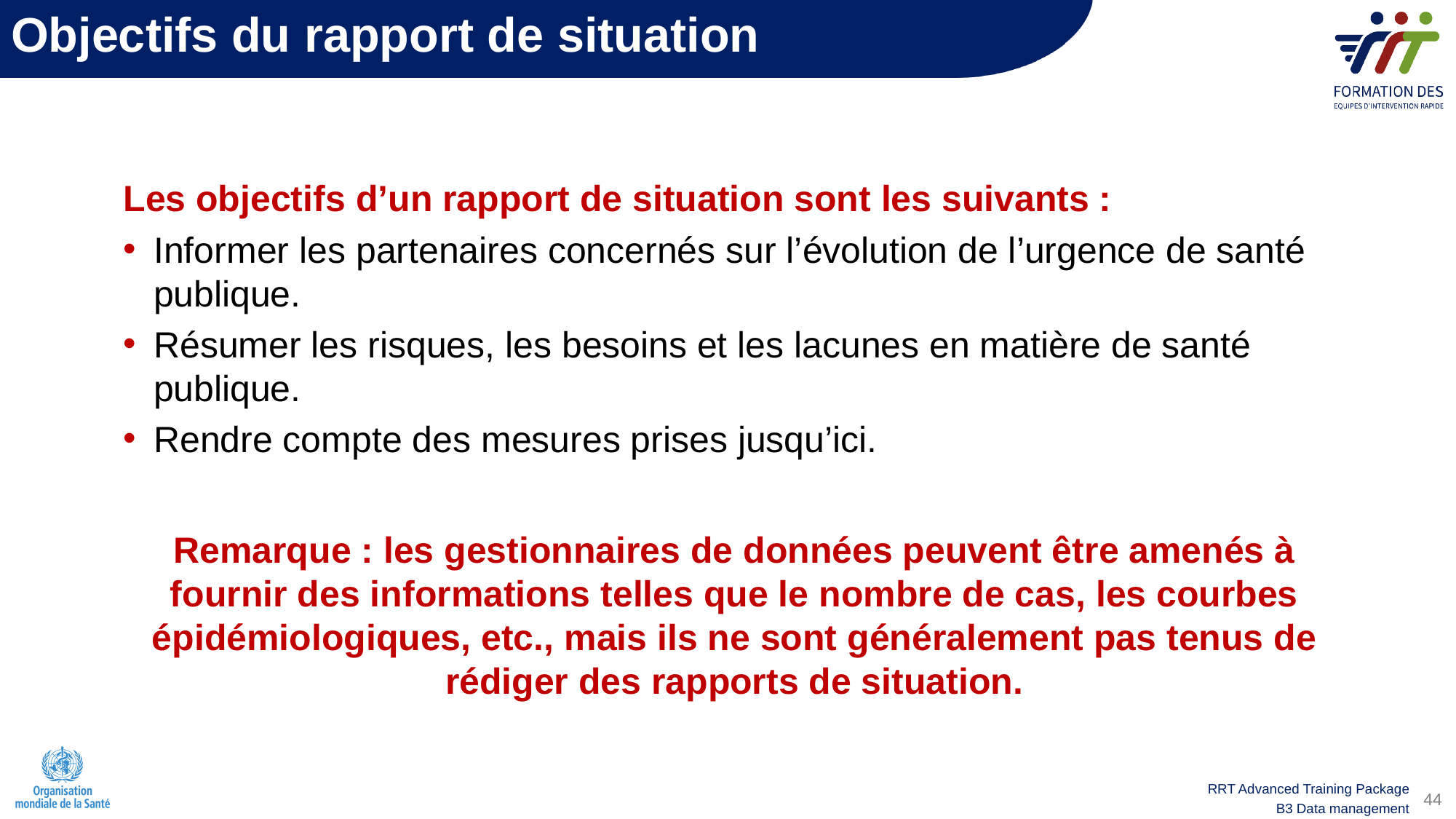

Objectifs du rapport de situation
Les objectifs d’un rapport de situation sont les suivants :
Informer les partenaires concernés sur l’évolution de l’urgence de santé publique.
Résumer les risques, les besoins et les lacunes en matière de santé publique.
Rendre compte des mesures prises jusqu’ici.

Remarque : les gestionnaires de données peuvent être amenés à fournir des informations telles que le nombre de cas, les courbes épidémiologiques, etc., mais ils ne sont généralement pas tenus de rédiger des rapports de situation.